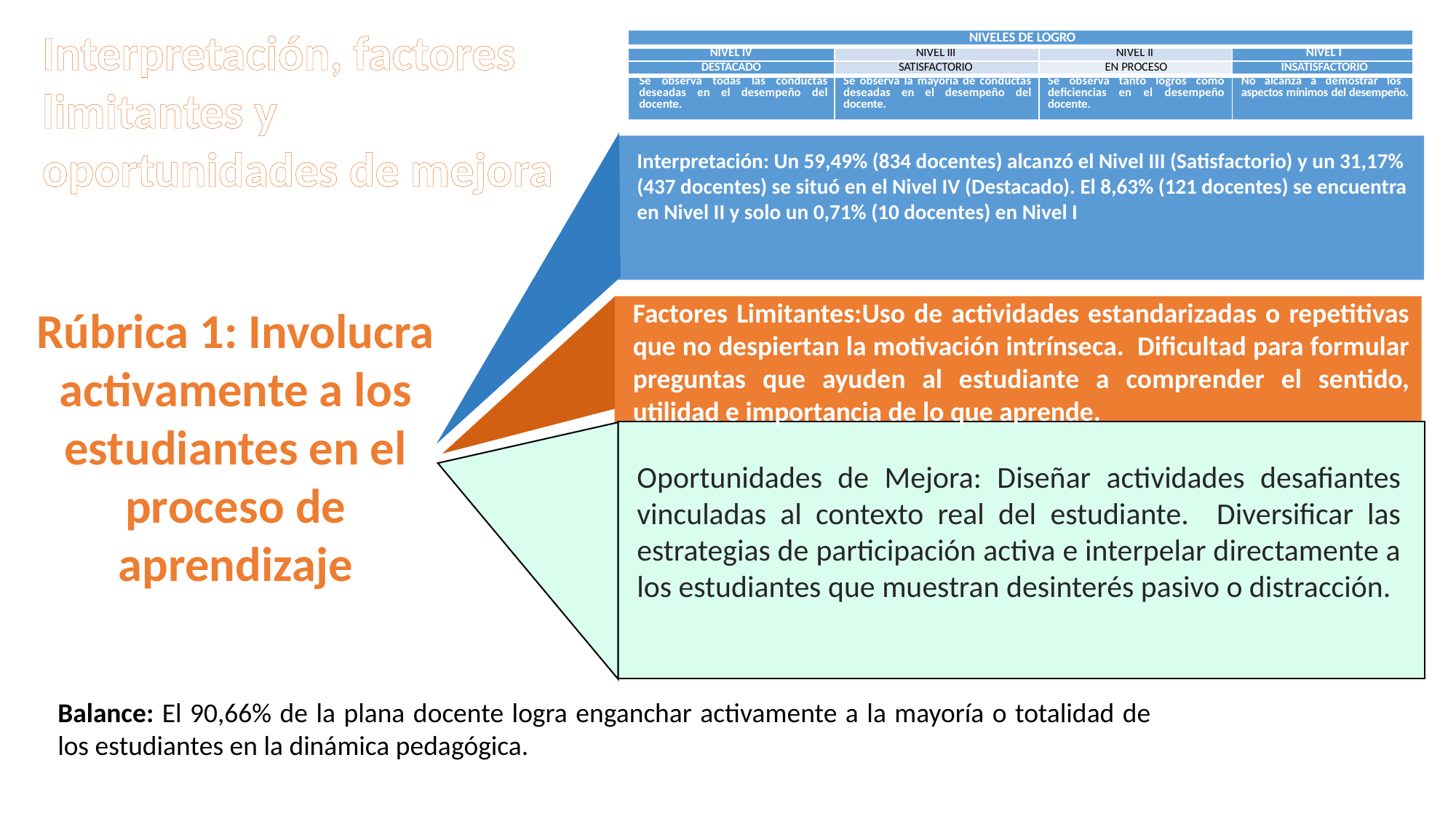

| NIVELES DE LOGRO |  |  |  |
| --- | --- | --- | --- |
| NIVEL IV | NIVEL III | NIVEL II | NIVEL I |
| DESTACADO | SATISFACTORIO | EN PROCESO | INSATISFACTORIO |
| Se observa todas las conductas deseadas en el desempeño del docente. | Se observa la mayoría de conductas deseadas en el desempeño del docente. | Se observa tanto logros como deficiencias en el desempeño docente. | No alcanza a demostrar los aspectos mínimos del desempeño. |
Interpretación, factores limitantes y oportunidades de mejora

Interpretación: Un 59,49% (834 docentes) alcanzó el Nivel III (Satisfactorio) y un 31,17% (437 docentes) se situó en el Nivel IV (Destacado). El 8,63% (121 docentes) se encuentra en Nivel II y solo un 0,71% (10 docentes) en Nivel I

Factores Limitantes:Uso de actividades estandarizadas o repetitivas que no despiertan la motivación intrínseca.  Dificultad para formular preguntas que ayuden al estudiante a comprender el sentido, utilidad e importancia de lo que aprende.
Rúbrica 1: Involucra activamente a los estudiantes en el proceso de aprendizaje

Oportunidades de Mejora: Diseñar actividades desafiantes vinculadas al contexto real del estudiante.  Diversificar las estrategias de participación activa e interpelar directamente a los estudiantes que muestran desinterés pasivo o distracción.

Balance: El 90,66% de la plana docente logra enganchar activamente a la mayoría o totalidad de los estudiantes en la dinámica pedagógica.